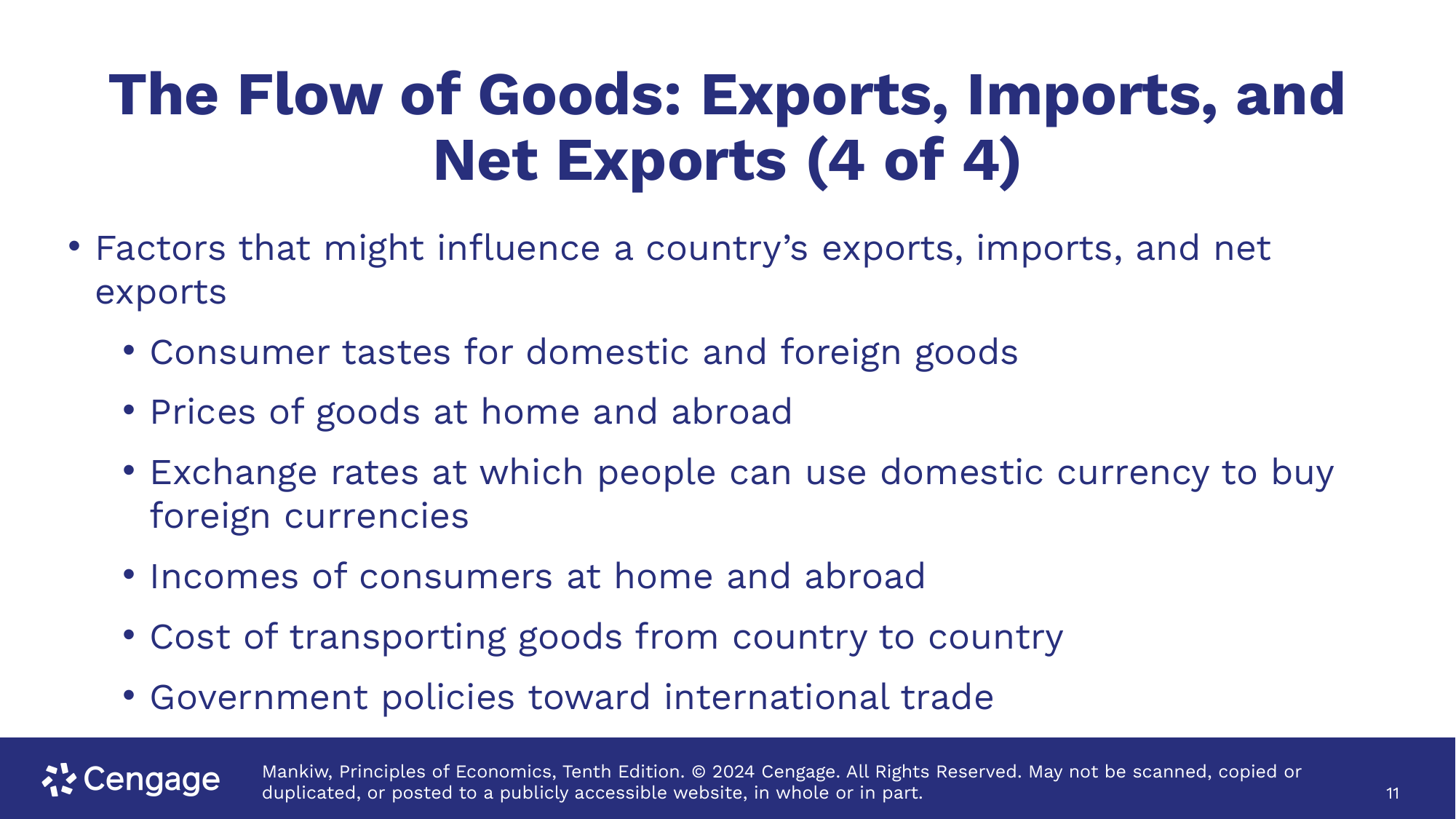

# The Flow of Goods: Exports, Imports, and Net Exports (4 of 4)
Factors that might influence a country’s exports, imports, and net exports
Consumer tastes for domestic and foreign goods
Prices of goods at home and abroad
Exchange rates at which people can use domestic currency to buy foreign currencies
Incomes of consumers at home and abroad
Cost of transporting goods from country to country
Government policies toward international trade